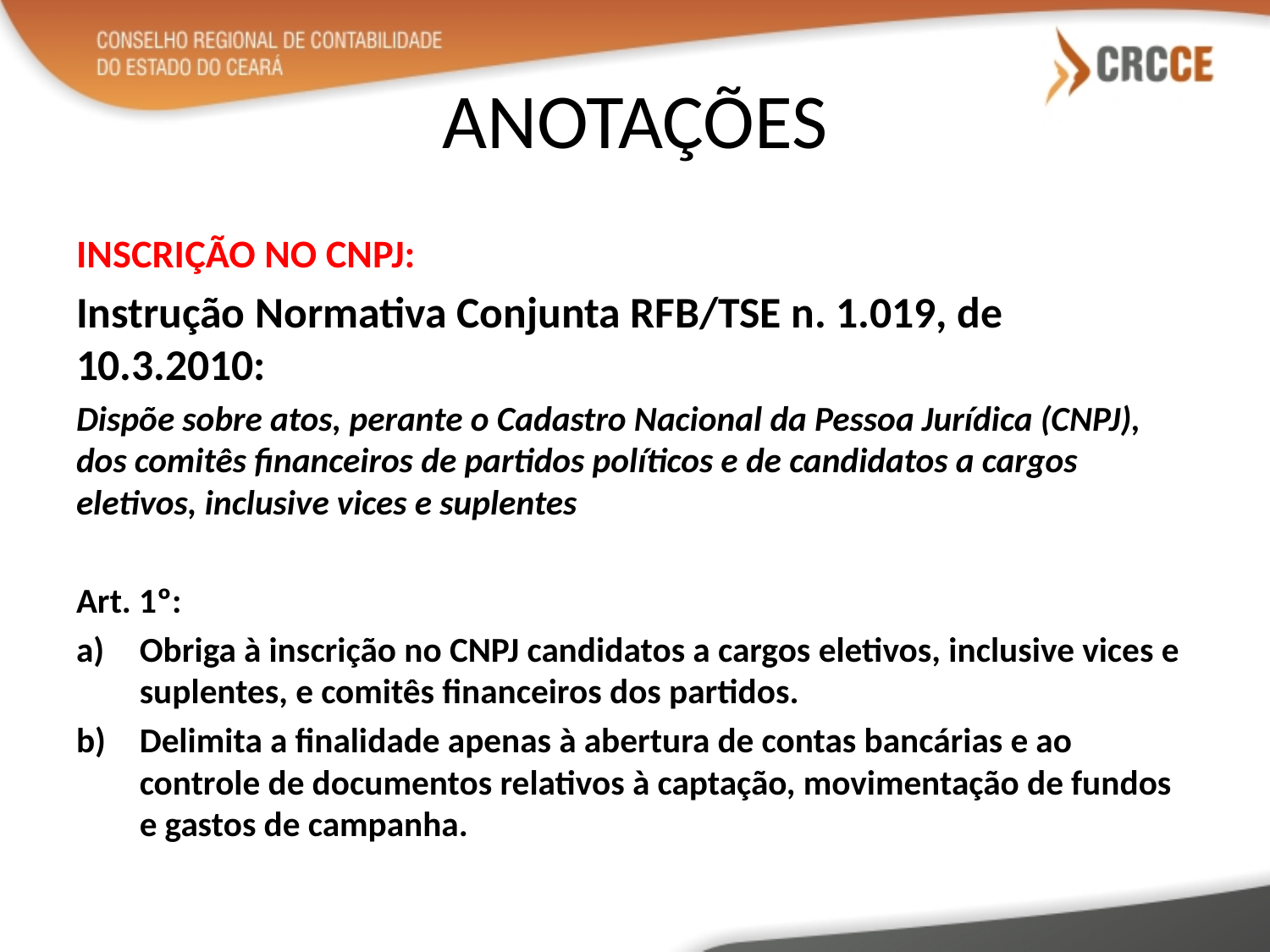

# ANOTAÇÕES
INSCRIÇÃO NO CNPJ:
Instrução Normativa Conjunta RFB/TSE n. 1.019, de 10.3.2010:
Dispõe sobre atos, perante o Cadastro Nacional da Pessoa Jurídica (CNPJ), dos comitês financeiros de partidos políticos e de candidatos a cargos eletivos, inclusive vices e suplentes

Art. 1º:
Obriga à inscrição no CNPJ candidatos a cargos eletivos, inclusive vices e suplentes, e comitês financeiros dos partidos.
Delimita a finalidade apenas à abertura de contas bancárias e ao controle de documentos relativos à captação, movimentação de fundos e gastos de campanha.